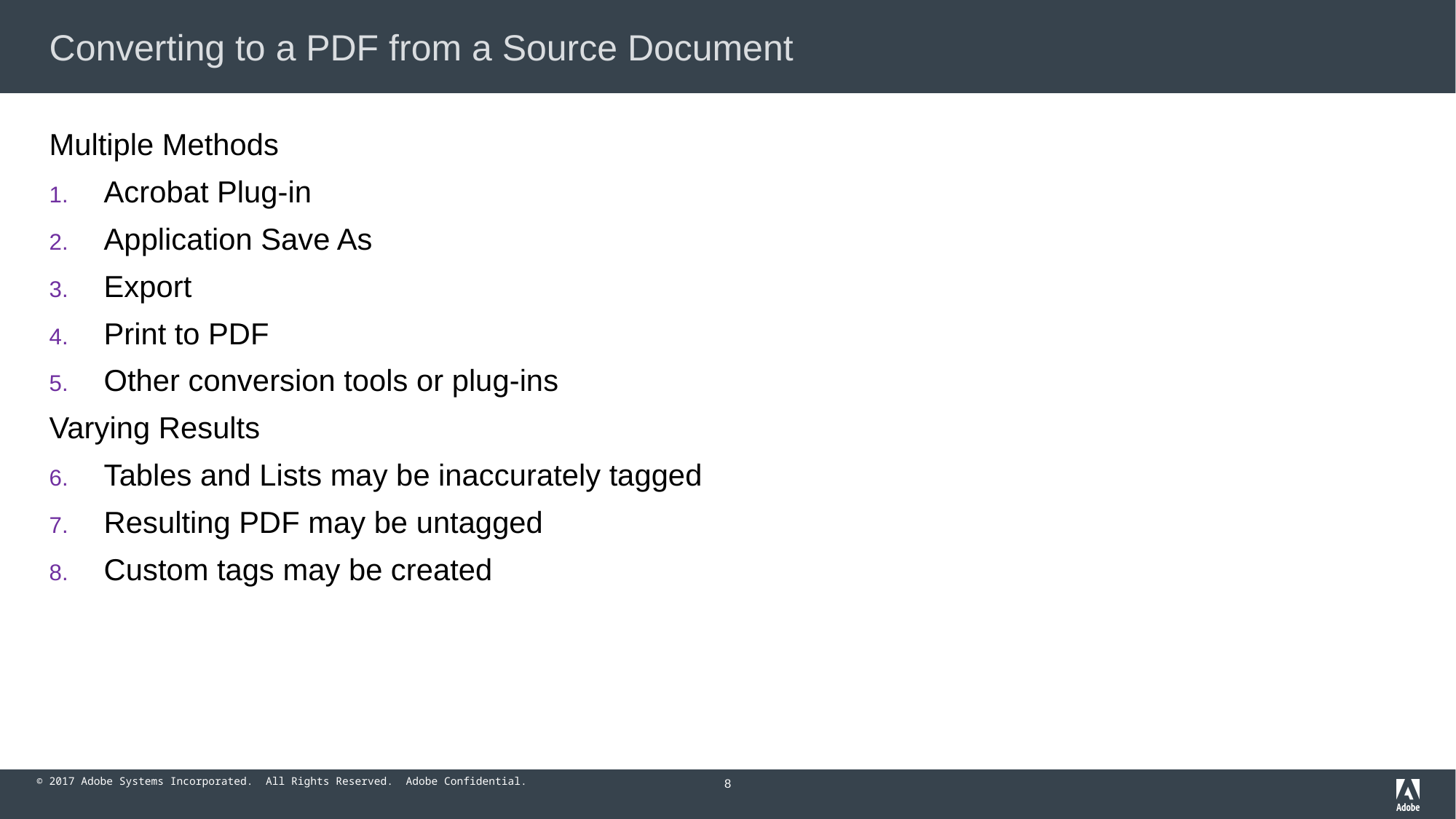

# Converting to a PDF from a Source Document
Multiple Methods
Acrobat Plug-in
Application Save As
Export
Print to PDF
Other conversion tools or plug-ins
Varying Results
Tables and Lists may be inaccurately tagged
Resulting PDF may be untagged
Custom tags may be created

8